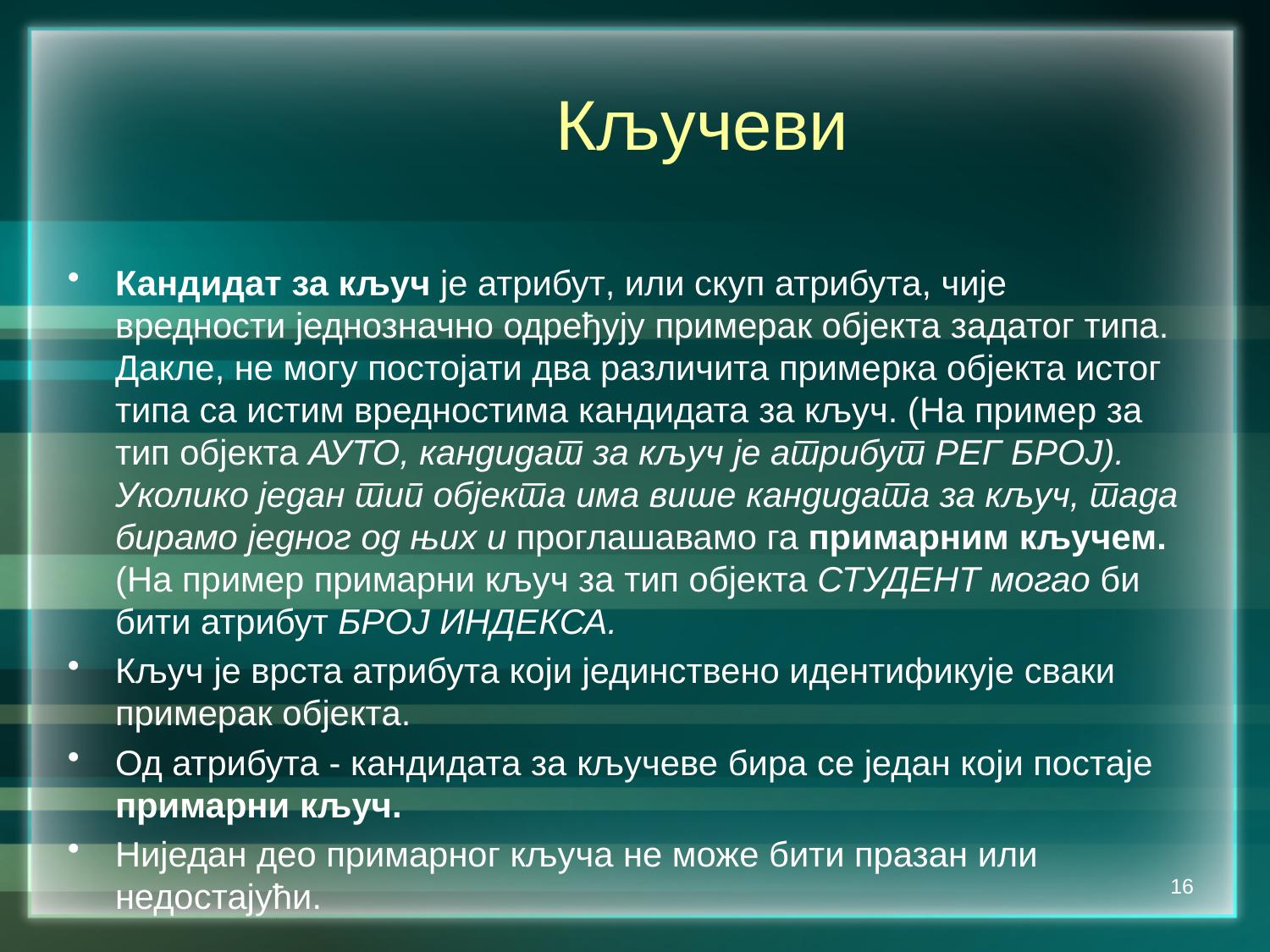

Кључеви
Кандидат за кључ је атрибут, или скуп атрибута, чије вредности једнозначно одређују примерак објекта задатог типа. Дакле, не могу постојати два различита примерка објекта истог типа са истим вредностима кандидата за кључ. (На пример за тип објекта АУТО, кандидат за кључ је атрибут РЕГ БРОЈ). Уколико један тип објекта има више кандидата за кључ, тада бирамо једног од њих и проглашавамо га примарним кључем. (На пример примарни кључ за тип објекта СТУДЕНТ могао би бити атрибут БРОЈ ИНДЕКСА.
Кључ је врста атрибута који јединствено идентификује сваки примерак објекта.
Од атрибута - кандидата за кључеве бира се један који постаје примарни кључ.
Ниједан део примарног кључа не може бити празан или недостајући.
16